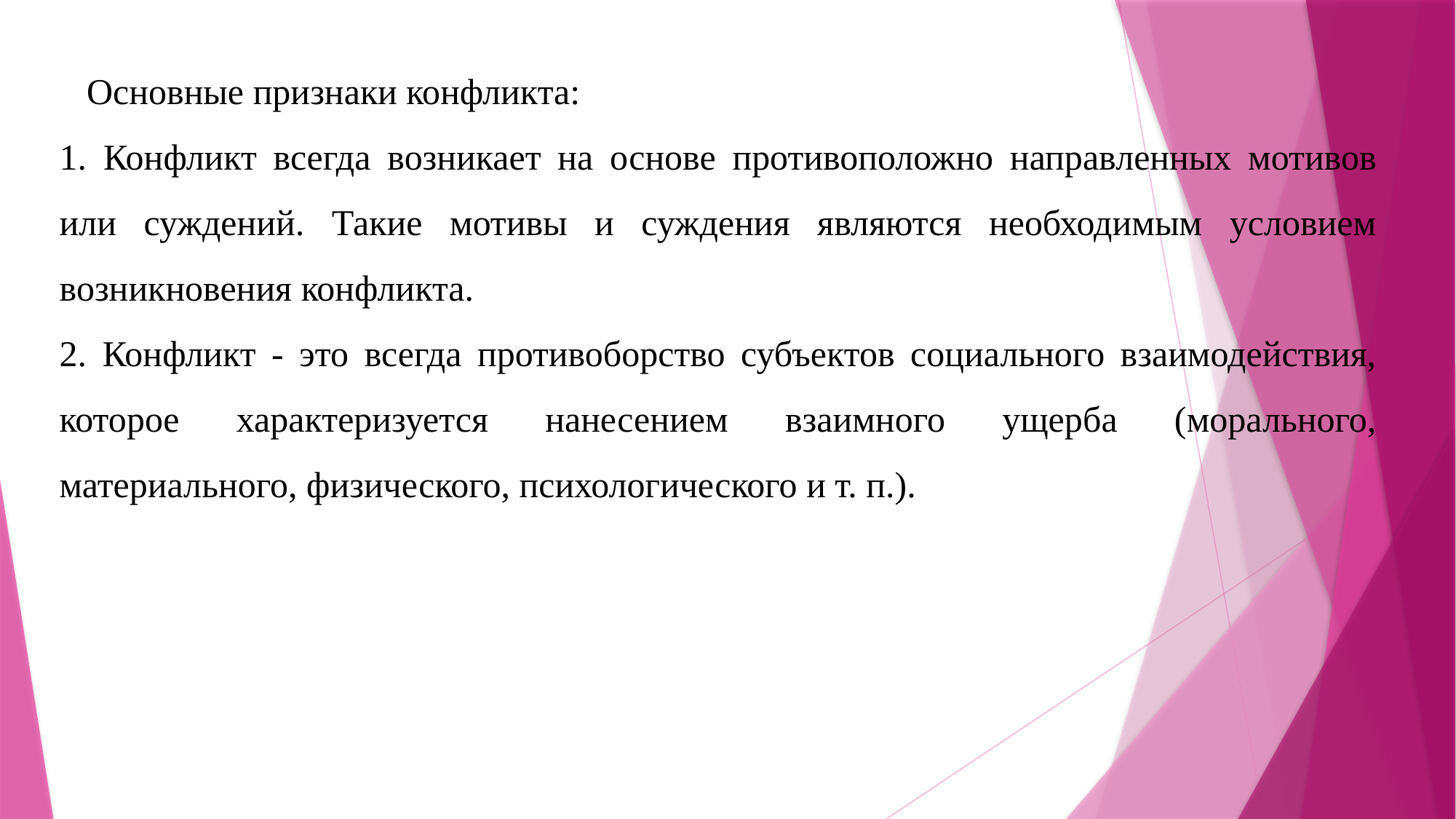

Основные признаки конфликта:
1. Конфликт всегда возникает на основе противоположно направленных мотивов или суждений. Такие мотивы и суждения являются необходимым условием возникновения конфликта.
2. Конфликт - это всегда противоборство субъектов социального взаимодействия, которое характеризуется нанесением взаимного ущерба (морального, материального, физического, психологического и т. п.).